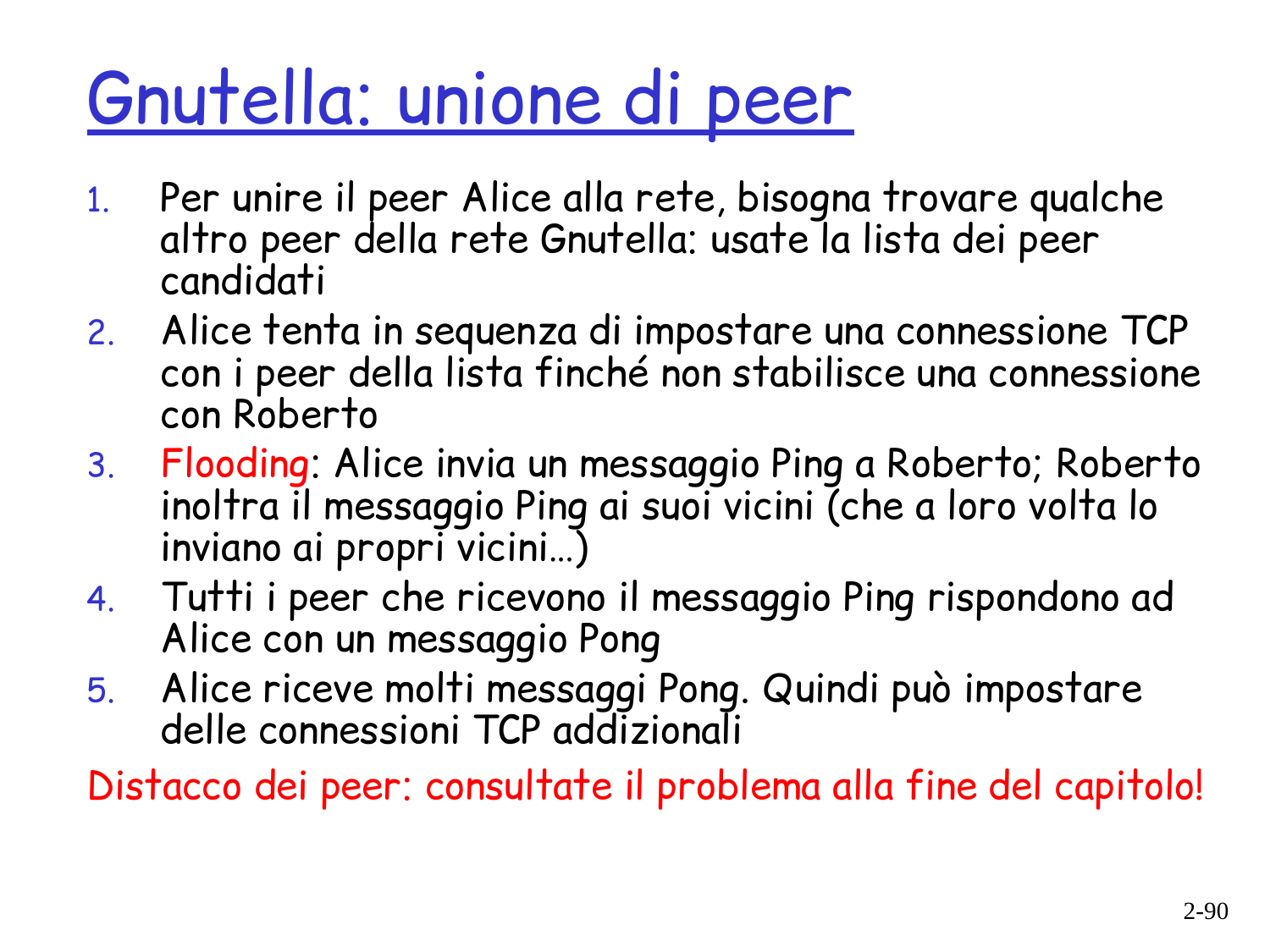

# Gnutella: unione di peer
Per unire il peer Alice alla rete, bisogna trovare qualche altro peer della rete Gnutella: usate la lista dei peer candidati
Alice tenta in sequenza di impostare una connessione TCP con i peer della lista finché non stabilisce una connessione con Roberto
Flooding: Alice invia un messaggio Ping a Roberto; Roberto inoltra il messaggio Ping ai suoi vicini (che a loro volta lo inviano ai propri vicini…)
Tutti i peer che ricevono il messaggio Ping rispondono ad Alice con un messaggio Pong
Alice riceve molti messaggi Pong. Quindi può impostare delle connessioni TCP addizionali
Distacco dei peer: consultate il problema alla fine del capitolo!
2-90